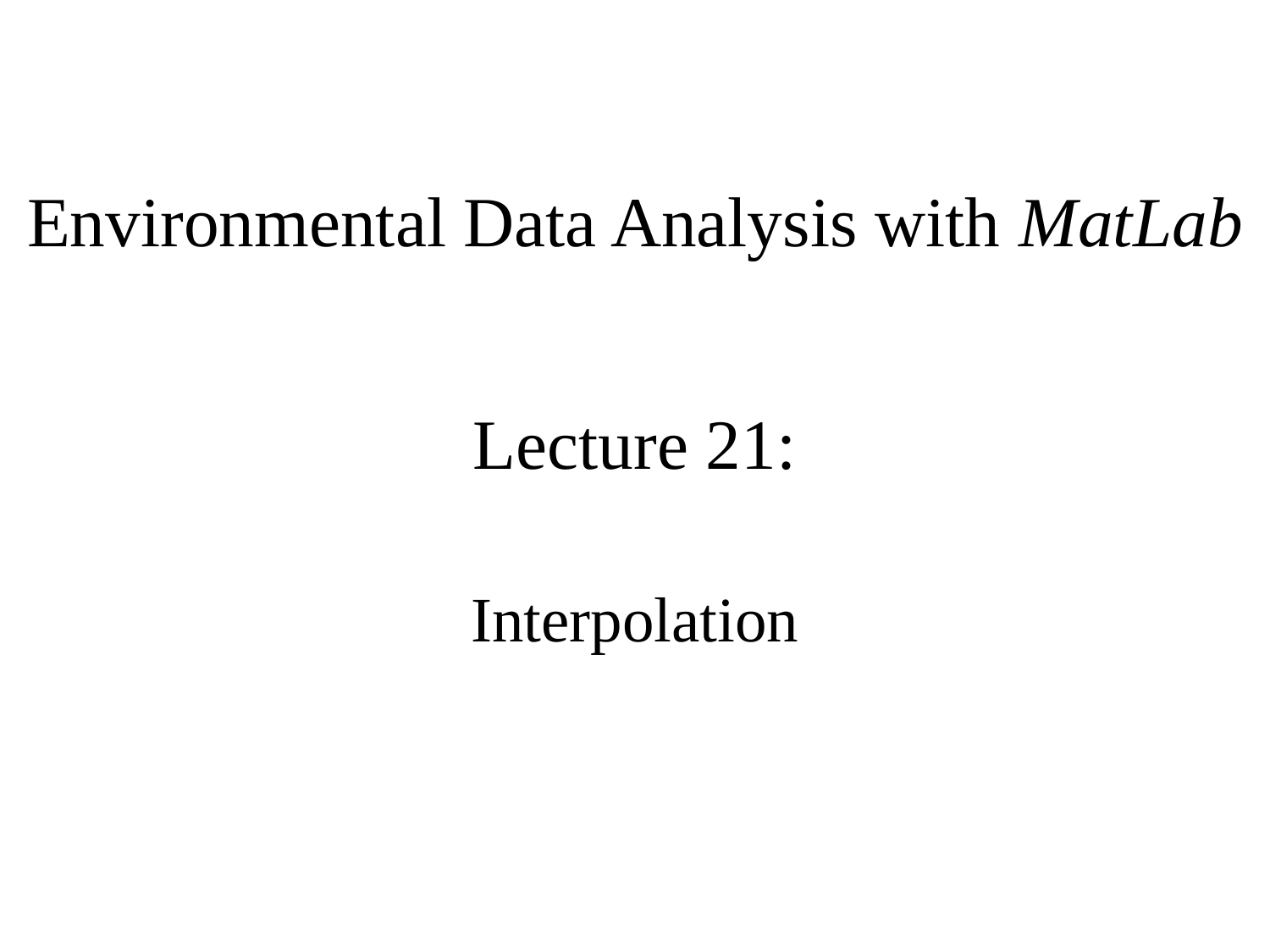

Environmental Data Analysis with MatLab
Lecture 21:

Interpolation